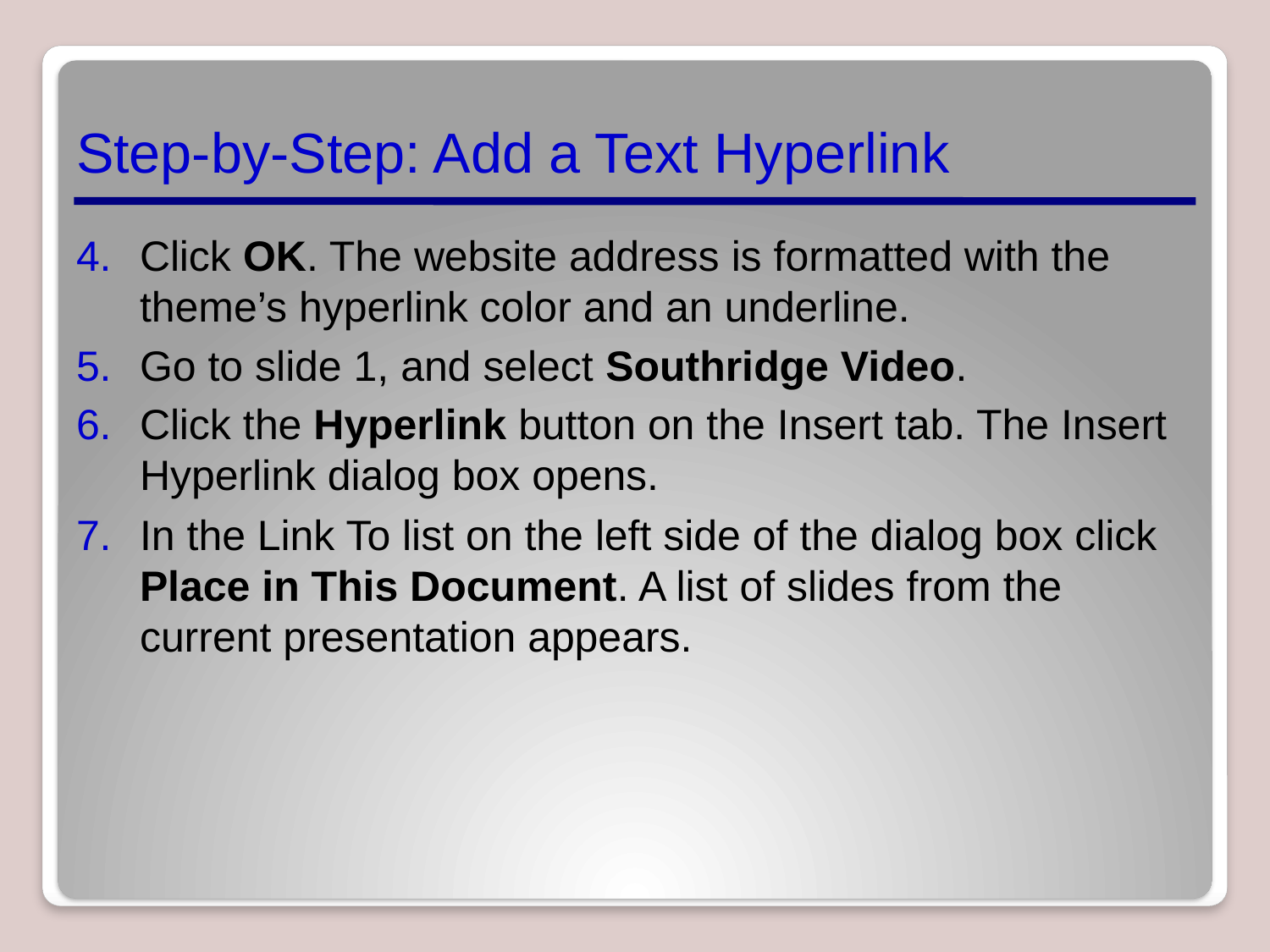

# Step-by-Step: Add a Text Hyperlink
Click OK. The website address is formatted with the theme’s hyperlink color and an underline.
Go to slide 1, and select Southridge Video.
Click the Hyperlink button on the Insert tab. The Insert Hyperlink dialog box opens.
In the Link To list on the left side of the dialog box click Place in This Document. A list of slides from the current presentation appears.